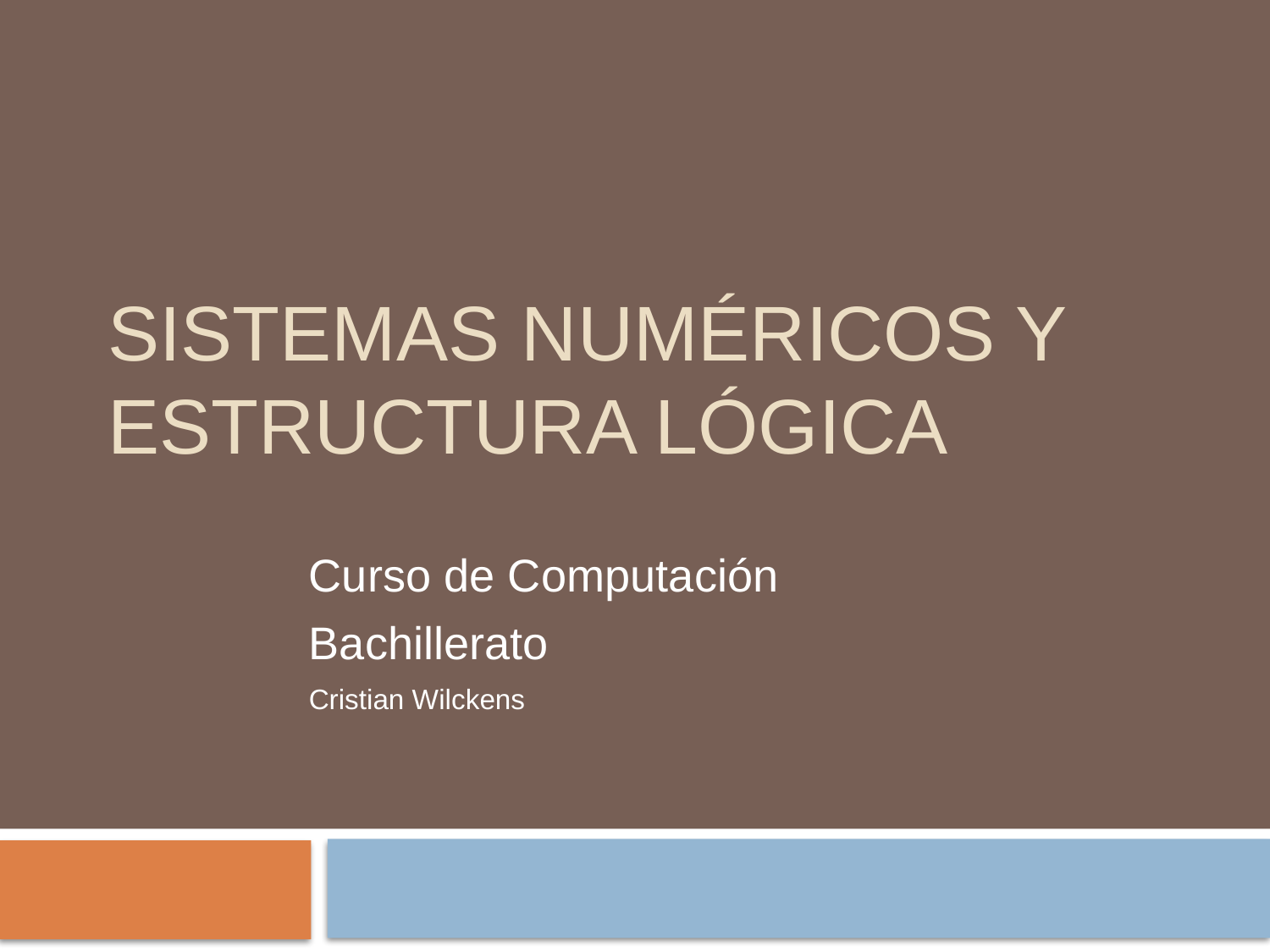

# Sistemas Numéricos y Estructura Lógica
Curso de Computación
Bachillerato
Cristian Wilckens